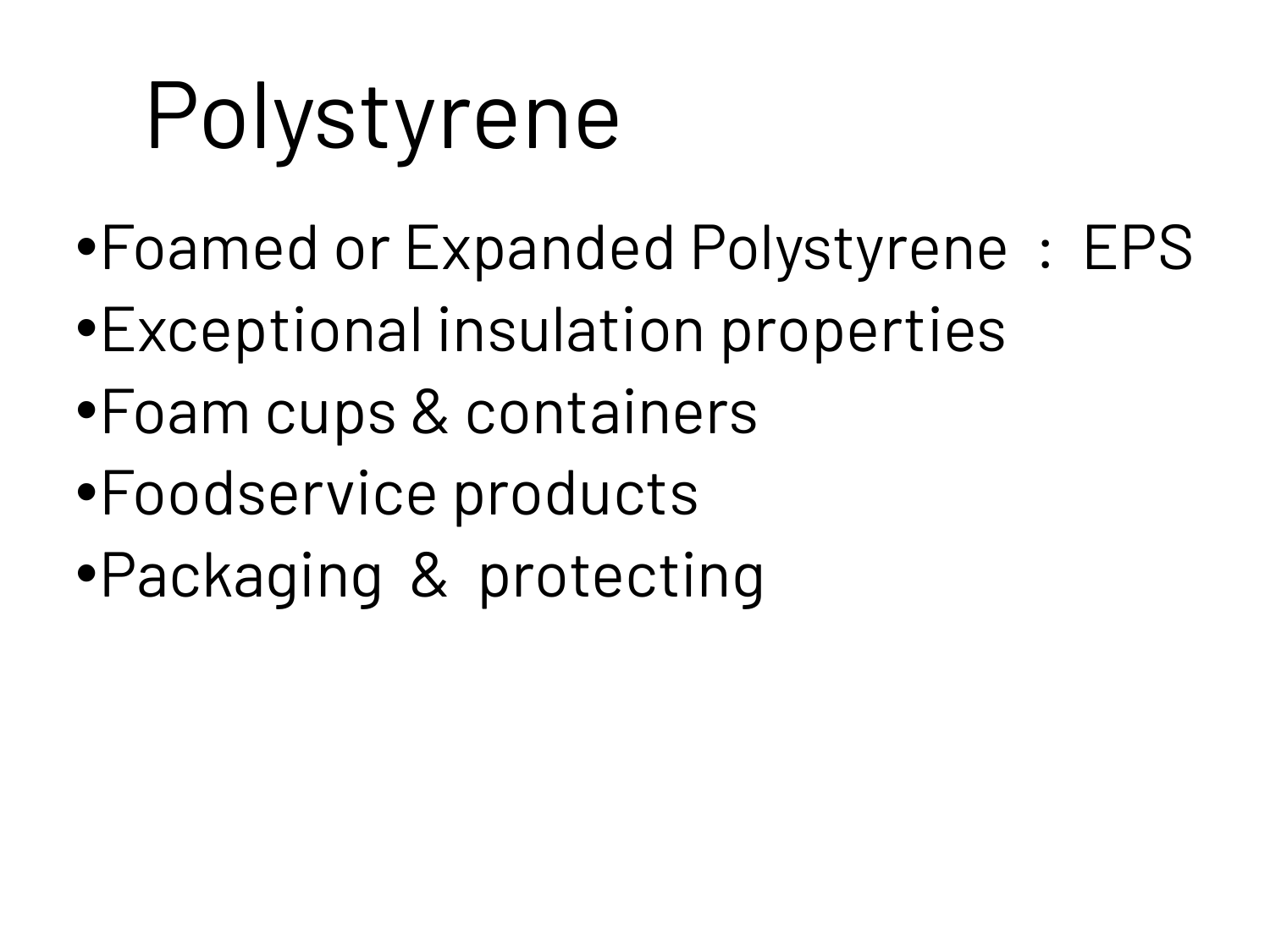

Polystyrene
Foamed or Expanded Polystyrene  :  EPS
Exceptional insulation properties
Foam cups & containers
Foodservice products
Packaging  &  protecting